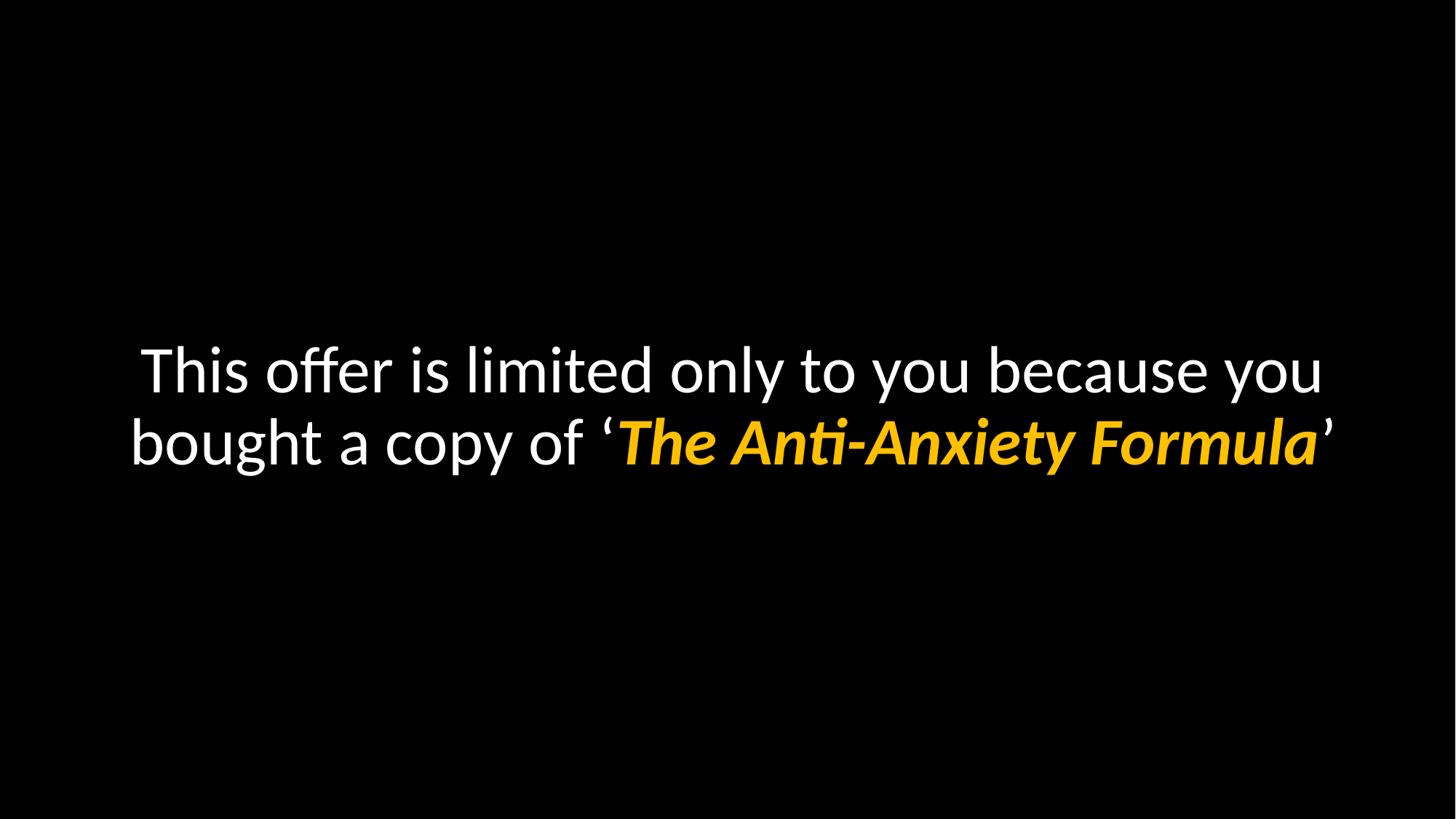

This offer is limited only to you because you bought a copy of ‘The Anti-Anxiety Formula’